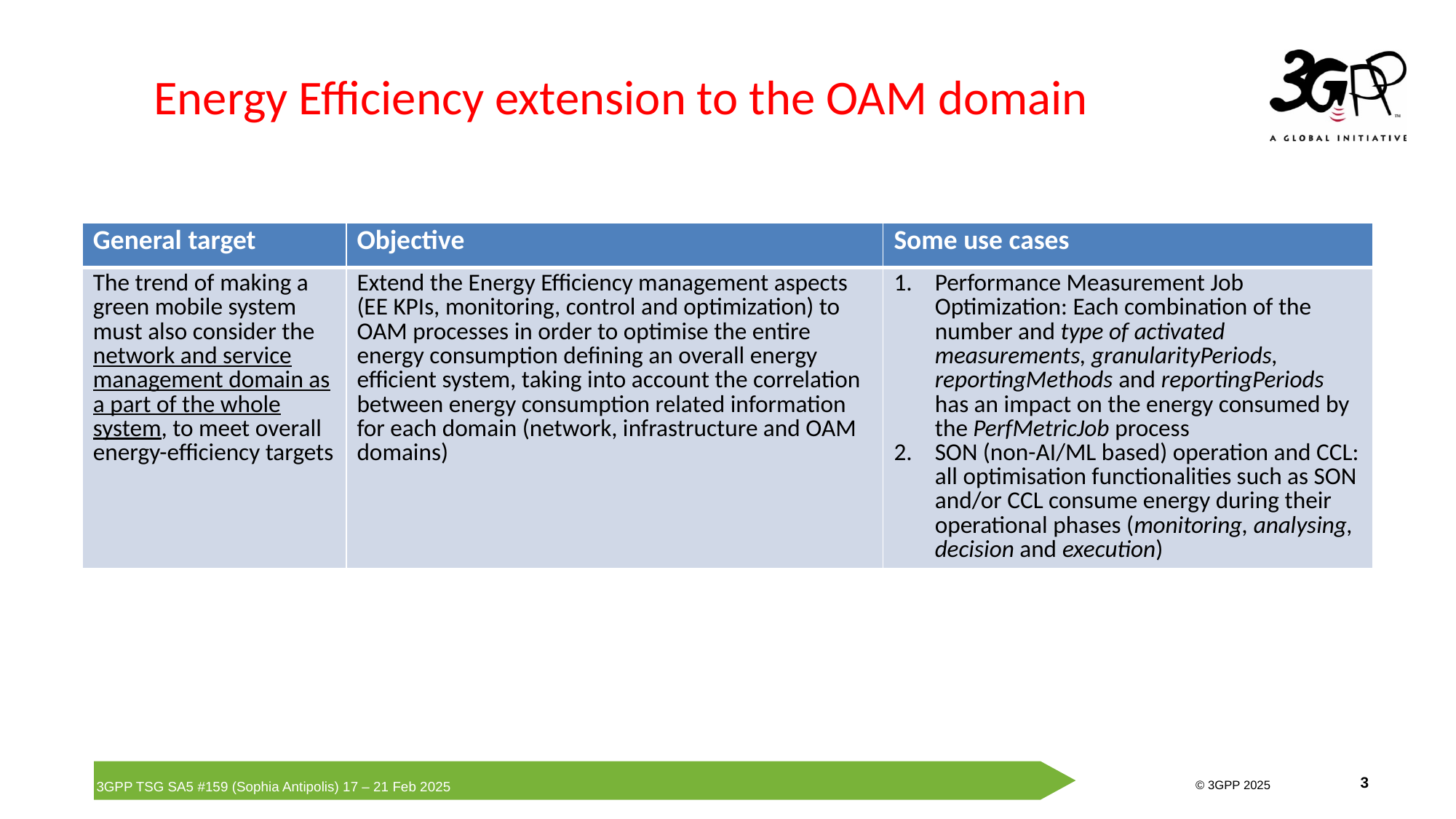

# Energy Efficiency extension to the OAM domain
| General target | Objective | Some use cases |
| --- | --- | --- |
| The trend of making a green mobile system must also consider the network and service management domain as a part of the whole system, to meet overall energy-efficiency targets | Extend the Energy Efficiency management aspects (EE KPIs, monitoring, control and optimization) to OAM processes in order to optimise the entire energy consumption defining an overall energy efficient system, taking into account the correlation between energy consumption related information for each domain (network, infrastructure and OAM domains) | Performance Measurement Job Optimization: Each combination of the number and type of activated measurements, granularityPeriods, reportingMethods and reportingPeriods has an impact on the energy consumed by the PerfMetricJob process SON (non-AI/ML based) operation and CCL: all optimisation functionalities such as SON and/or CCL consume energy during their operational phases (monitoring, analysing, decision and execution) |